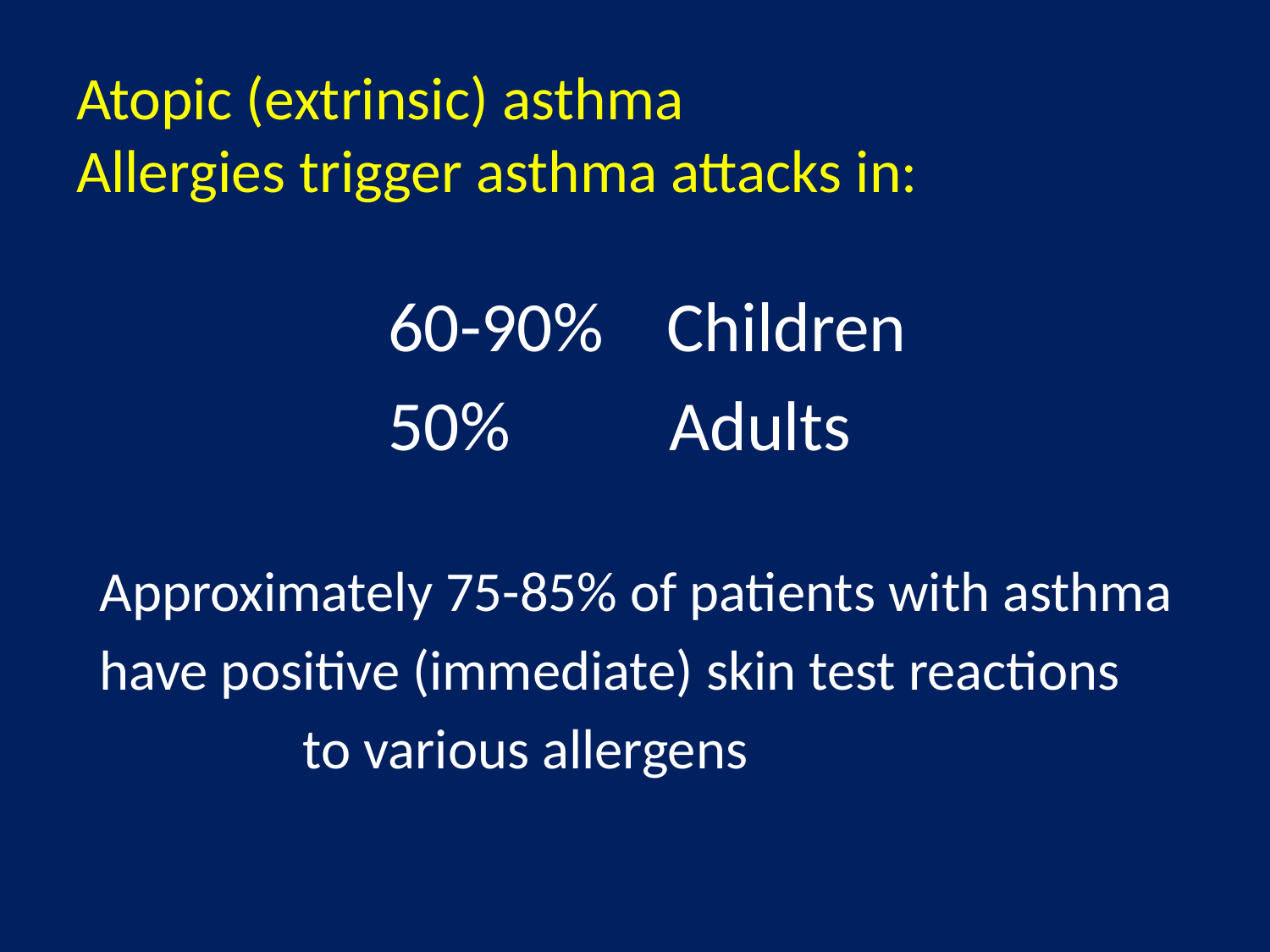

# Atopic (extrinsic) asthma Allergies trigger asthma attacks in:
			60-90%    Children
			50%          Adults

 Approximately 75-85% of patients with asthma
 have positive (immediate) skin test reactions
                 to various allergens